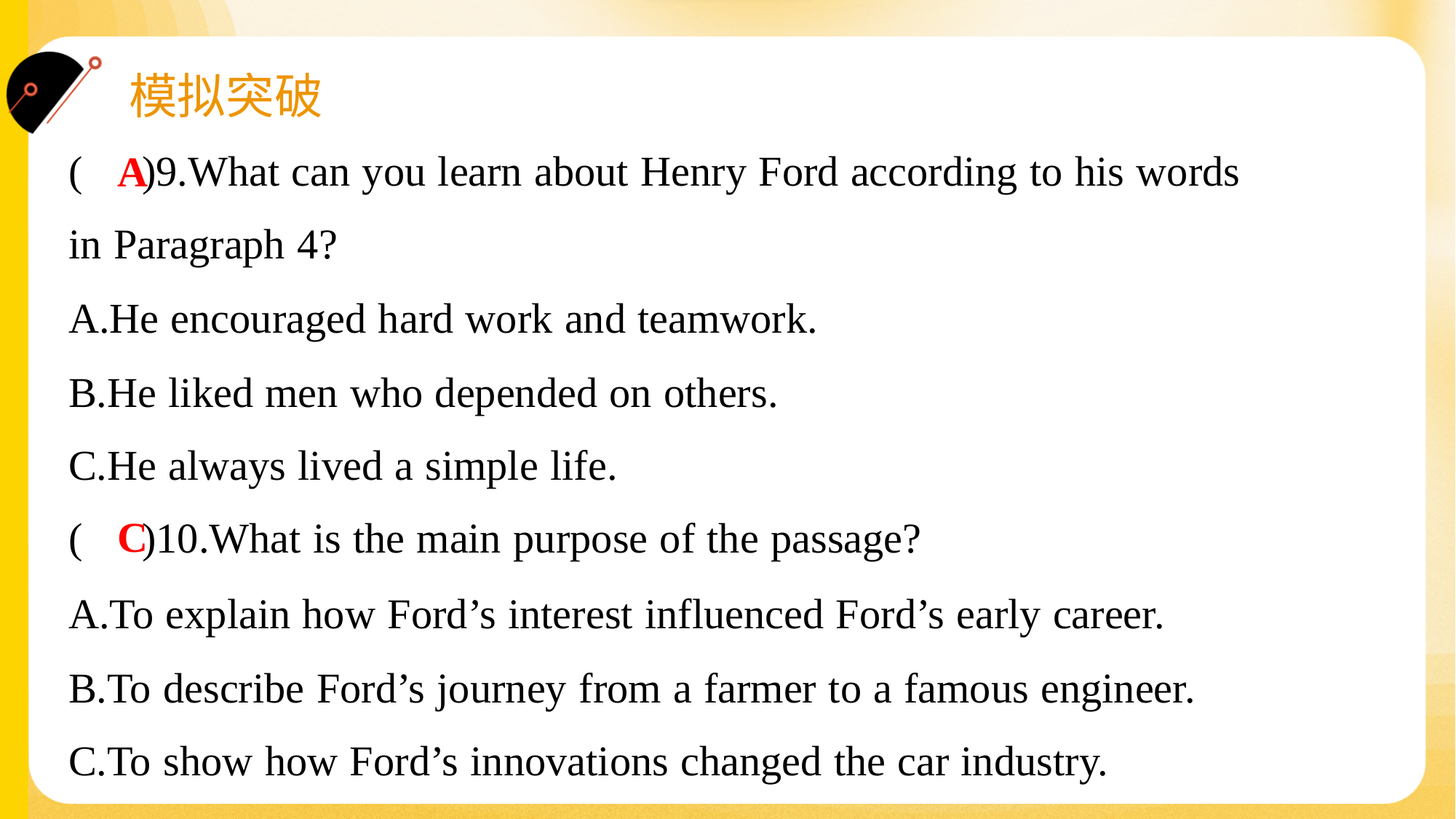

(     )9.What can you learn about Henry Ford according to his words
in Paragraph 4?
A
A.He encouraged hard work and teamwork.
B.He liked men who depended on others.
C.He always lived a simple life.
C
(     )10.What is the main purpose of the passage?
A.To explain how Ford’s interest influenced Ford’s early career.
B.To describe Ford’s journey from a farmer to a famous engineer.
C.To show how Ford’s innovations changed the car industry.